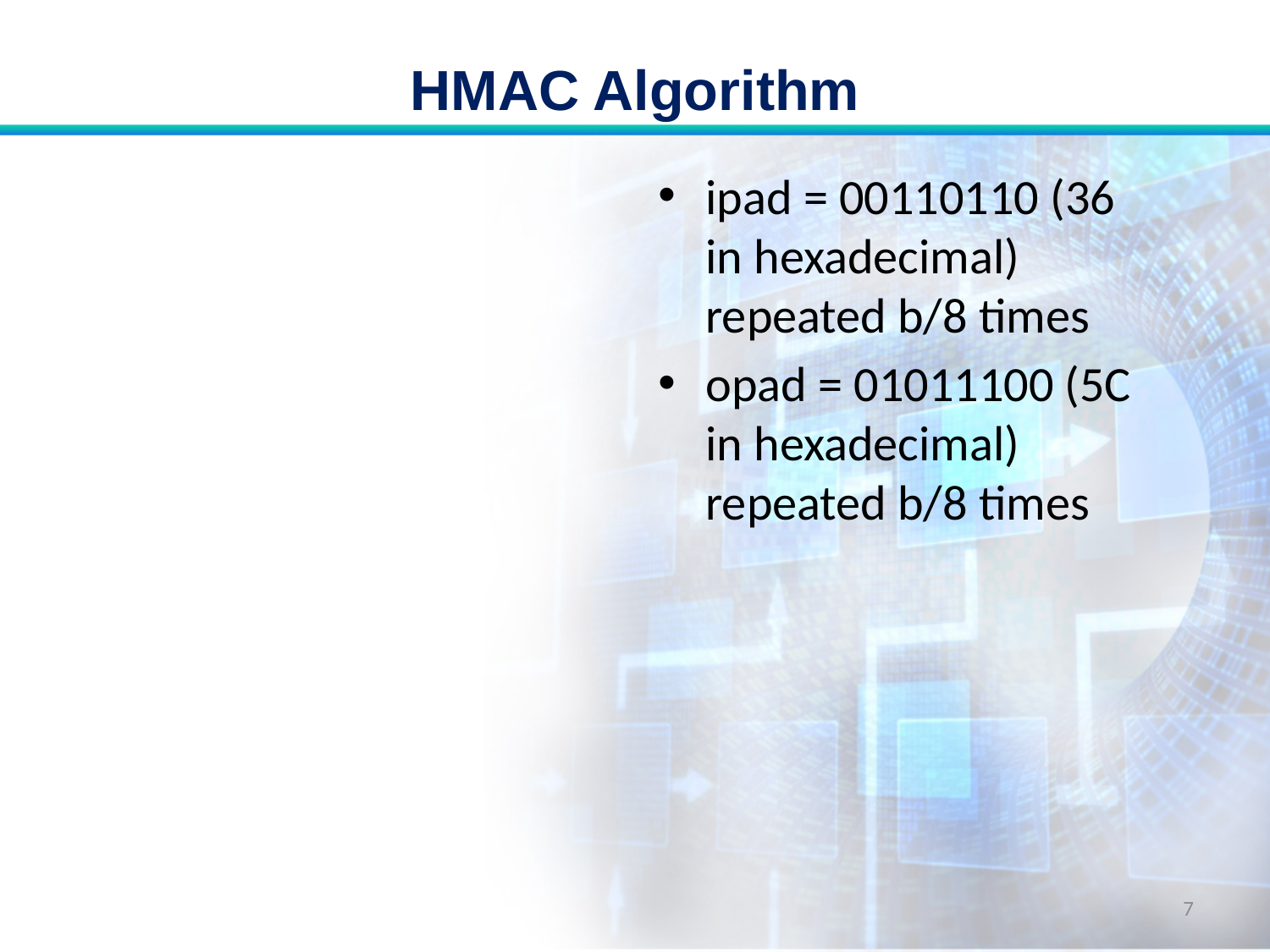

# HMAC Algorithm
ipad = 00110110 (36 in hexadecimal) repeated b/8 times
opad = 01011100 (5C in hexadecimal) repeated b/8 times
7